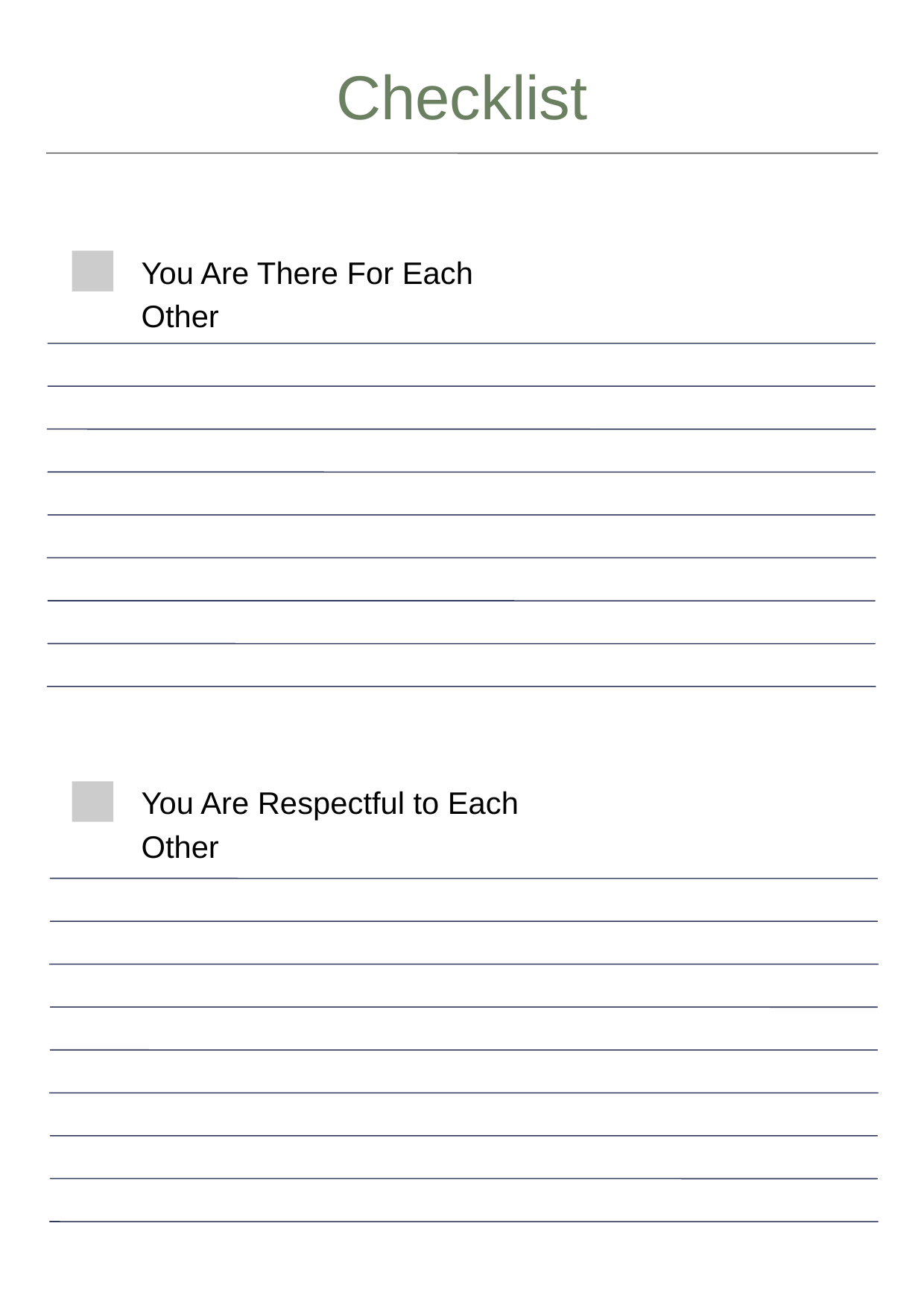

Checklist

You Are There For Each Other

You Are Respectful to Each Other